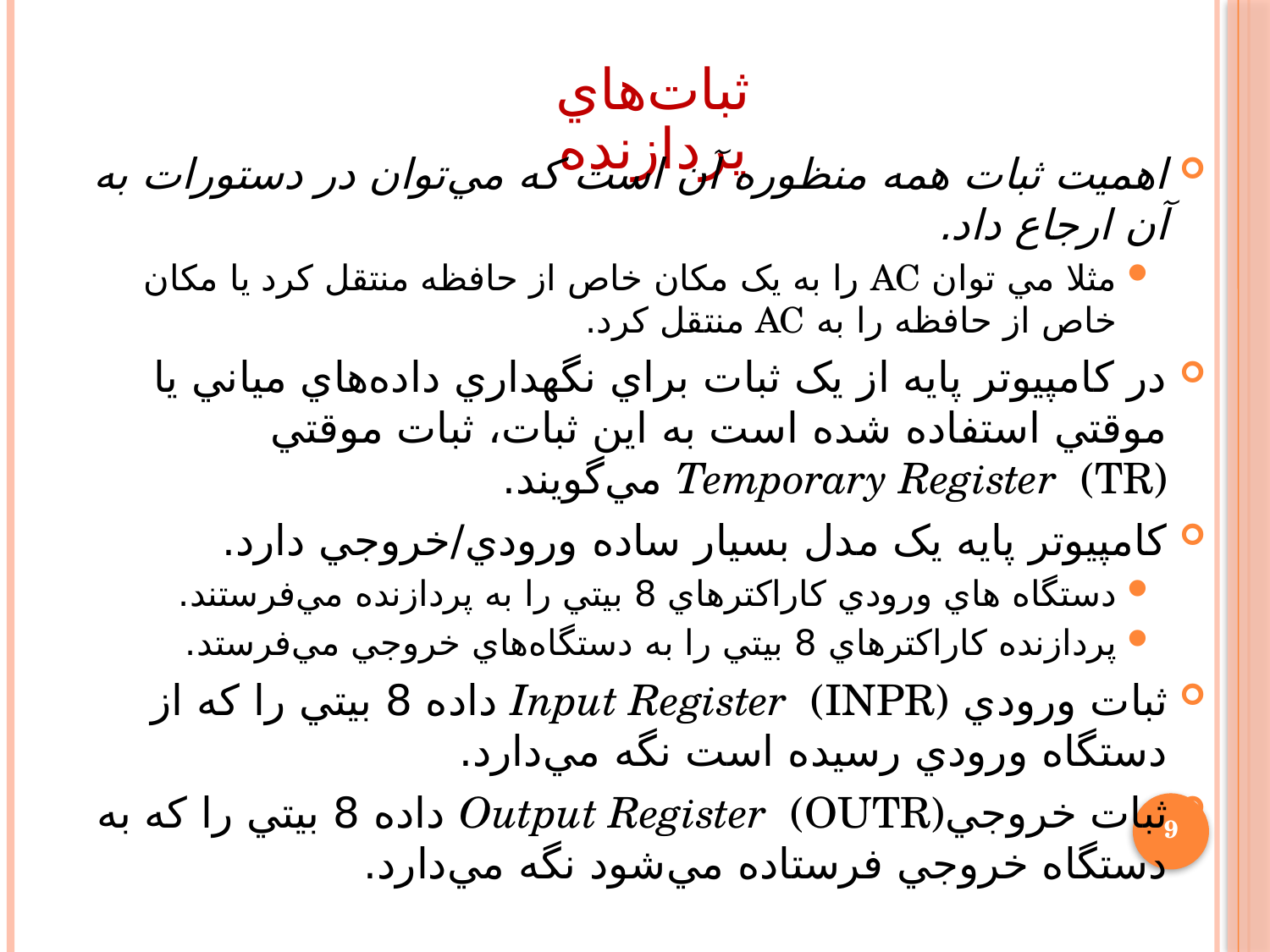

# ثبات‌هاي پردازنده
اهميت ثبات همه منظوره آن است که مي‌توان در دستورات به آن ارجاع داد.
مثلا مي توان AC را به يک مکان خاص از حافظه منتقل کرد يا مکان خاص از حافظه را به AC منتقل کرد.
در کامپيوتر پايه از يک ثبات براي نگهداري داده‌هاي مياني يا موقتي استفاده شده است به اين ثبات، ثبات موقتي Temporary Register  (TR) مي‌گويند.
کامپيوتر پايه يک مدل بسيار ساده ورودي/خروجي دارد.
دستگاه هاي ورودي کاراکترهاي 8 بيتي را به پردازنده مي‌فرستند.
پردازنده کاراکترهاي 8 بيتي را به دستگاه‌هاي خروجي مي‌فرستد.
ثبات ورودي Input Register  (INPR) داده 8 بيتي را که از دستگاه ورودي رسيده است نگه مي‌دارد.
ثبات خروجيOutput Register  (OUTR) داده 8 بيتي را که به دستگاه خروجي فرستاده مي‌شود نگه مي‌دارد.

9